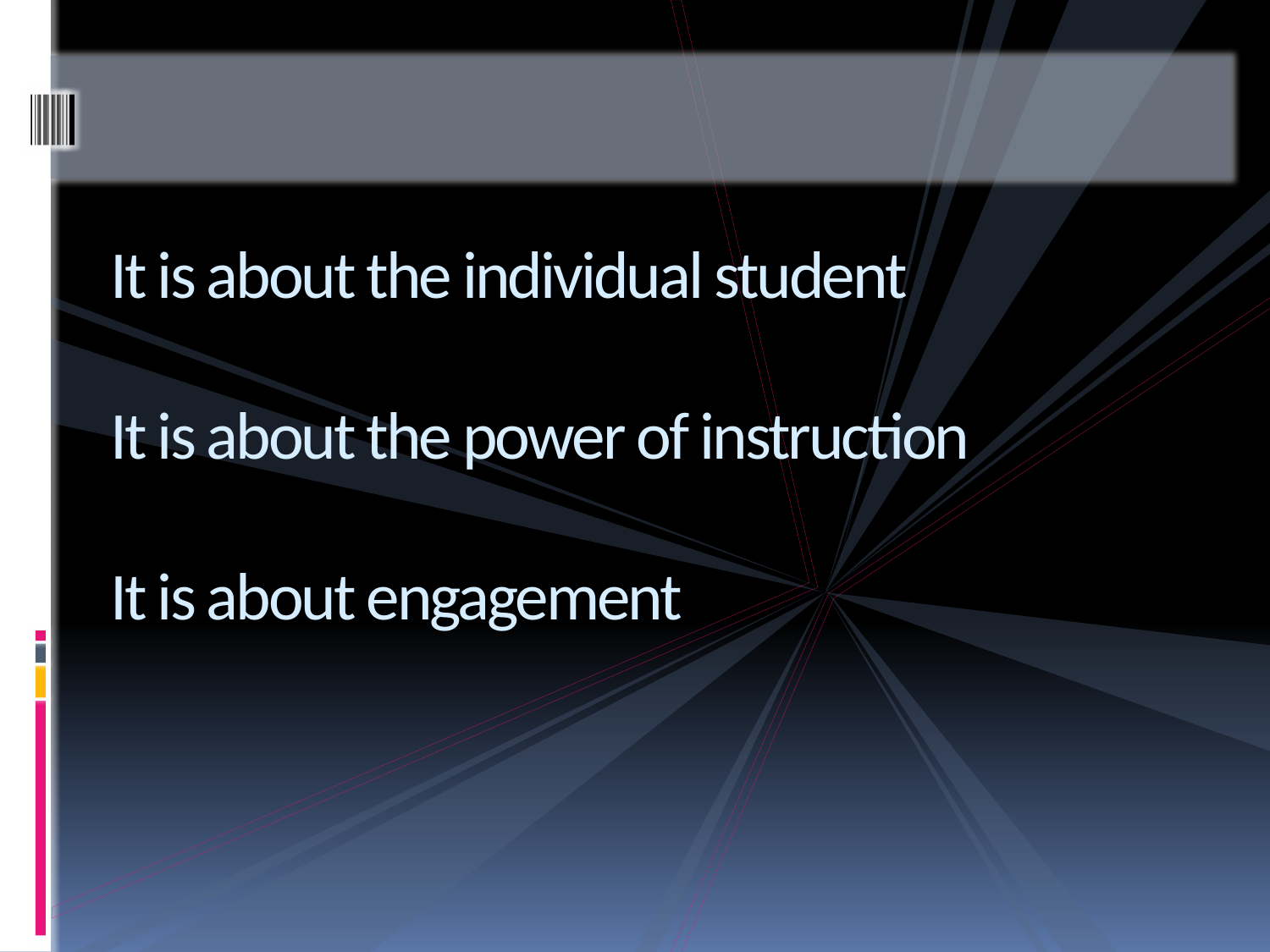

# It is about the individual student It is about the power of instruction It is about engagement